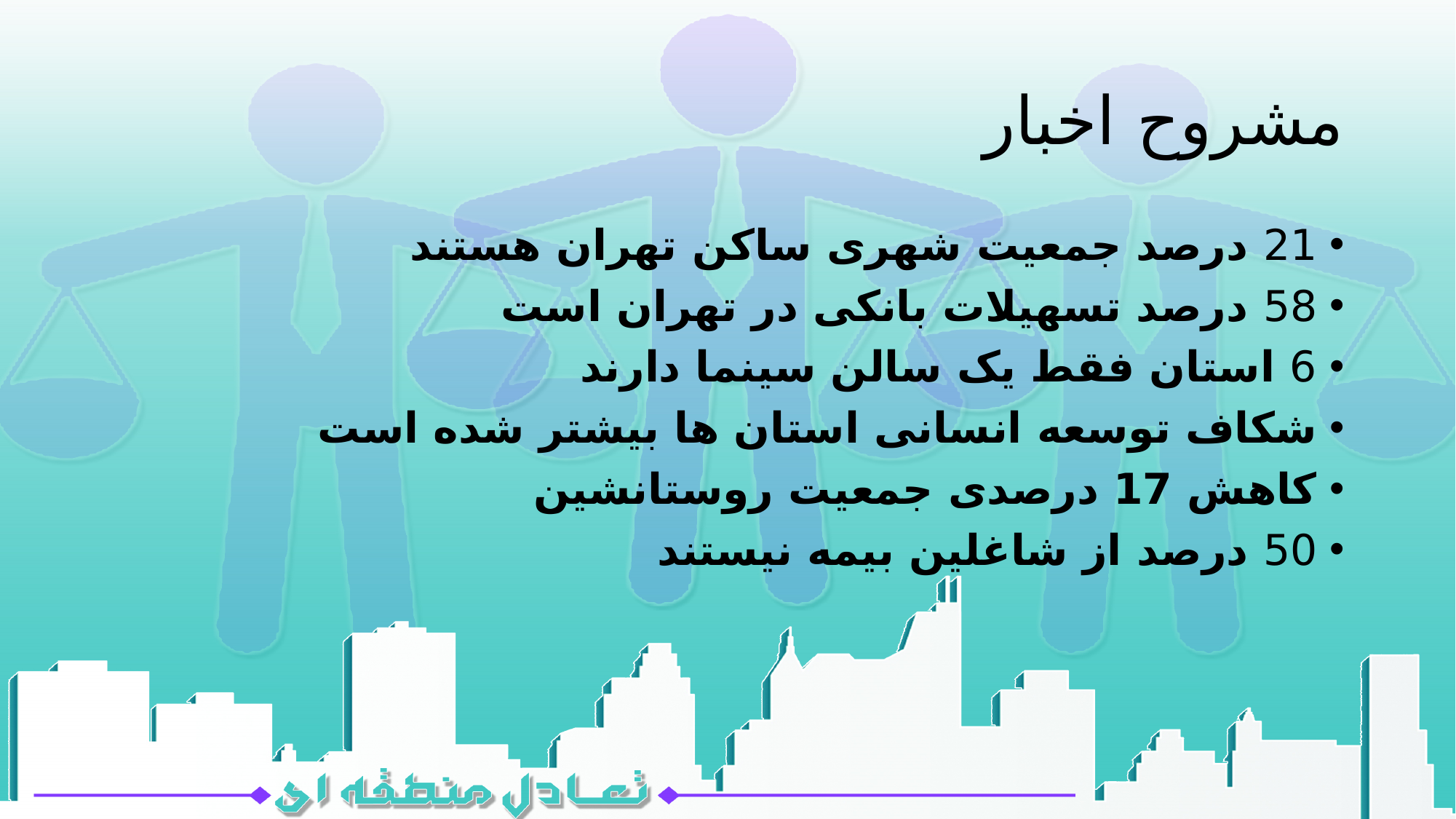

# مشروح اخبار
21 درصد جمعیت شهری ساکن تهران هستند
58 درصد تسهیلات بانکی در تهران است
6 استان فقط یک سالن سینما دارند
شکاف توسعه انسانی استان ها بیشتر شده است
کاهش 17 درصدی جمعیت روستانشین
50 درصد از شاغلین بیمه نیستند